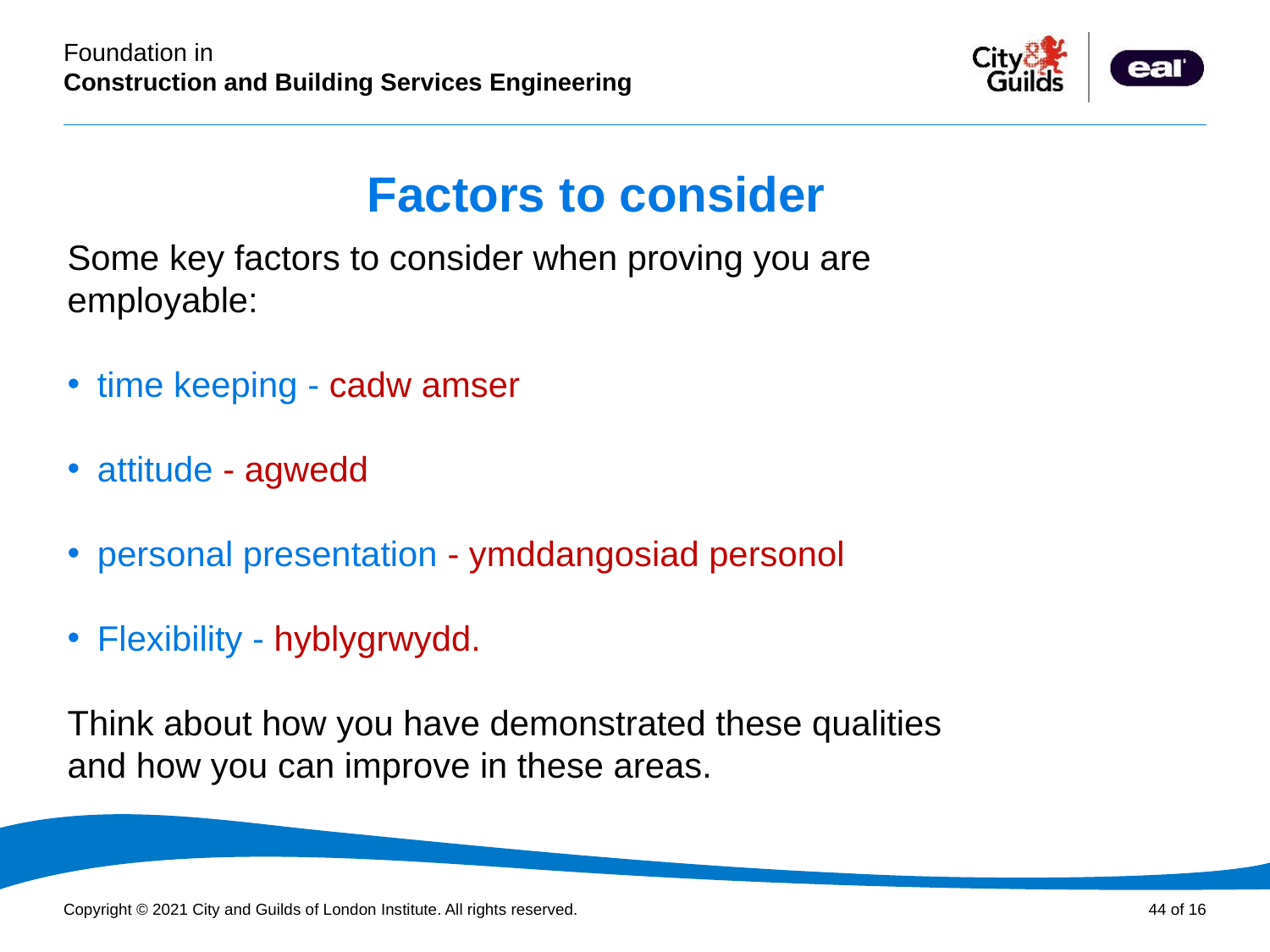

Factors to consider​
Some key factors to consider when proving you are employable:​

time keeping​ - cadw amser

attitude​ - agwedd

personal presentation - ymddangosiad personol ​

Flexibility - hyblygrwydd.

Think about how you have demonstrated these qualities and how you can improve in these areas. ​